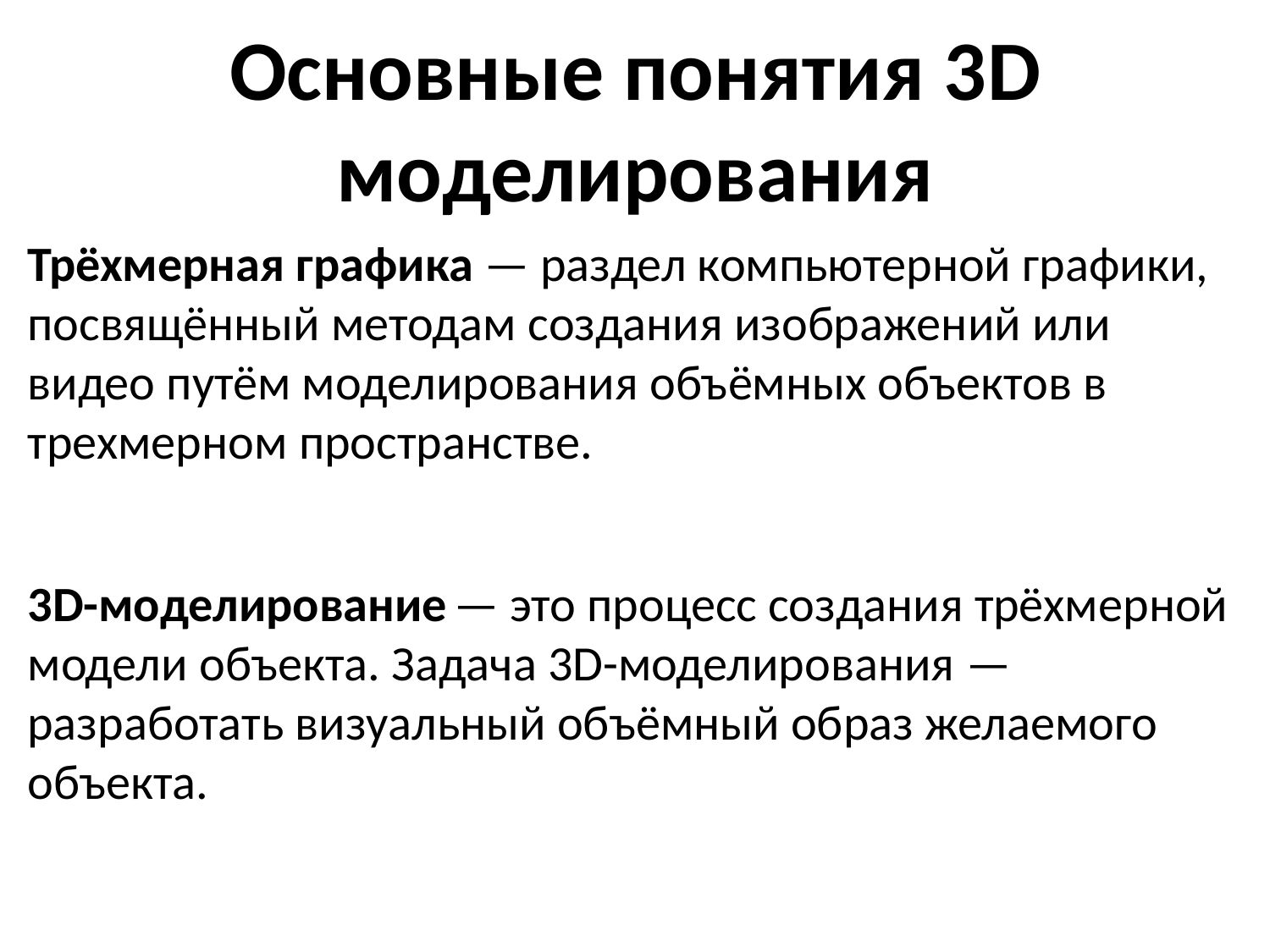

# Основные понятия 3D моделирования
Трёхмерная графика — раздел компьютерной графики, посвящённый методам создания изображений или видео путём моделирования объёмных объектов в трехмерном пространстве.
3D-моделирование — это процесс создания трёхмерной модели объекта. Задача 3D-моделирования — разработать визуальный объёмный образ желаемого объекта.